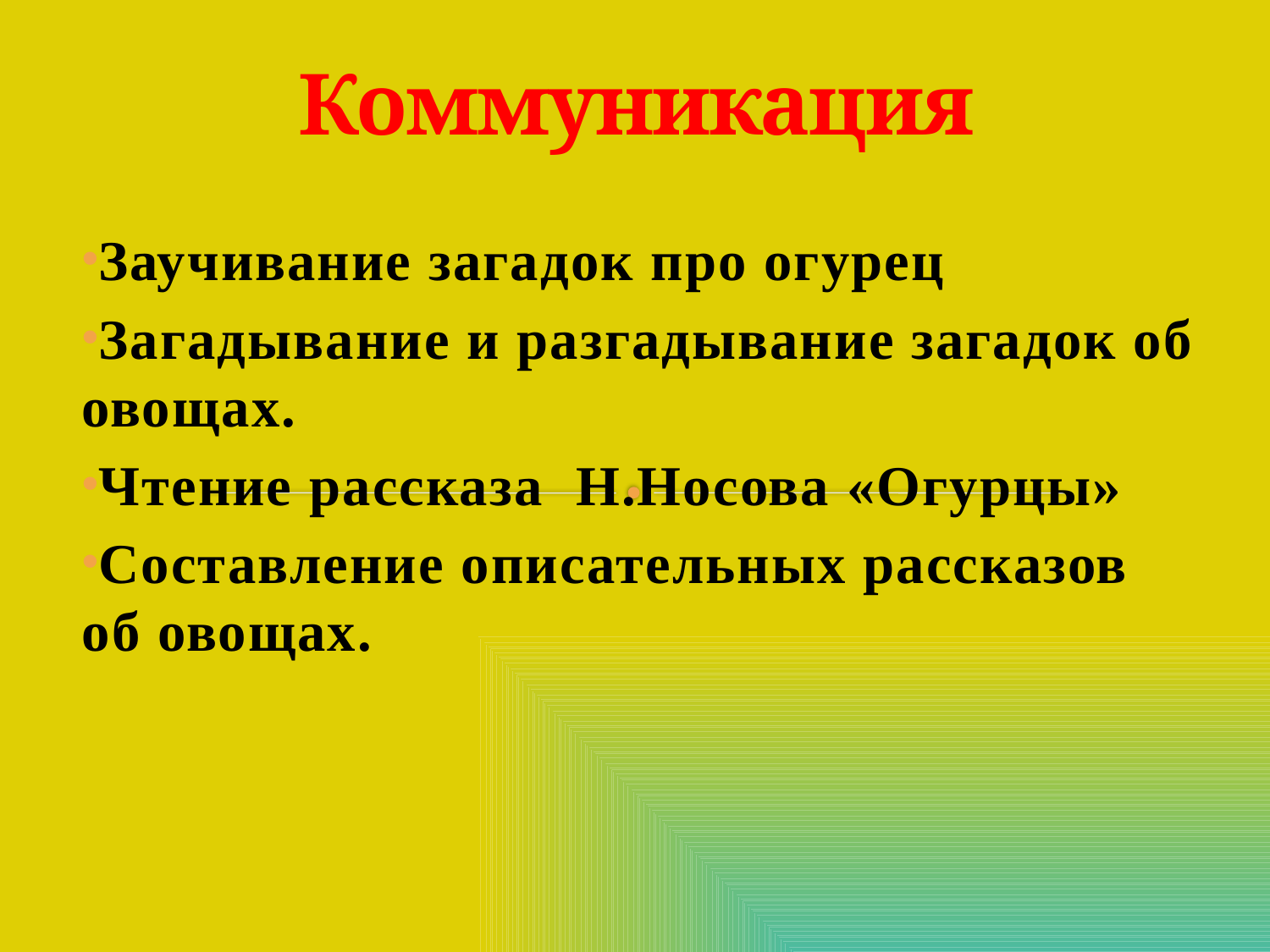

# Коммуникация
Заучивание загадок про огурец
Загадывание и разгадывание загадок об овощах.
Чтение рассказа  Н.Носова «Огурцы»
Составление описательных рассказов об овощах.